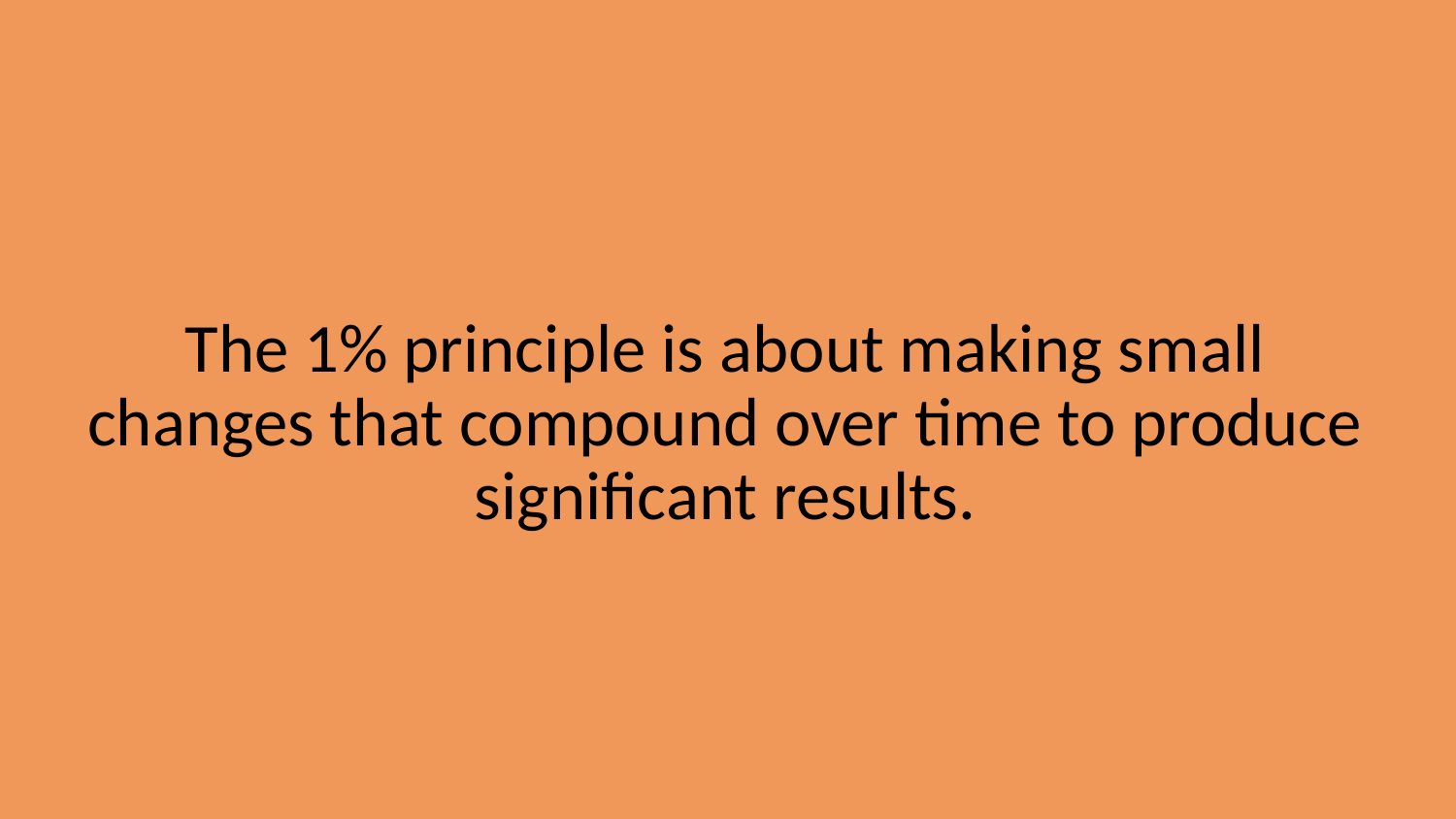

The 1% principle is about making small changes that compound over time to produce significant results.